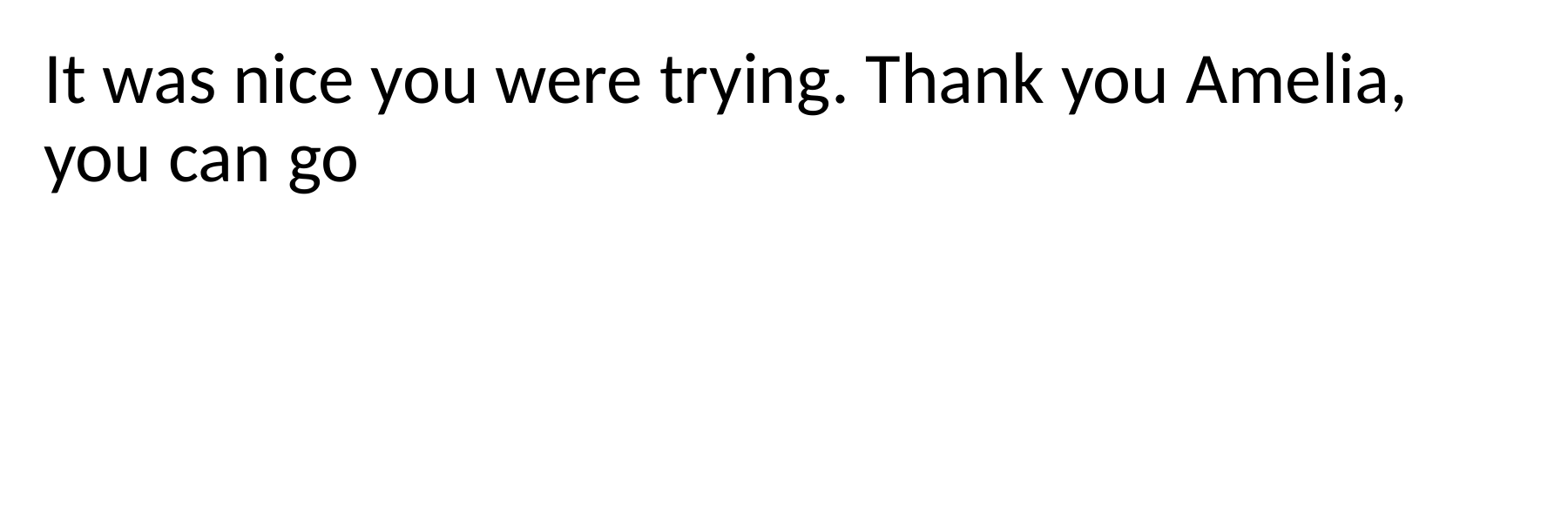

It was nice you were trying. Thank you Amelia, you can go